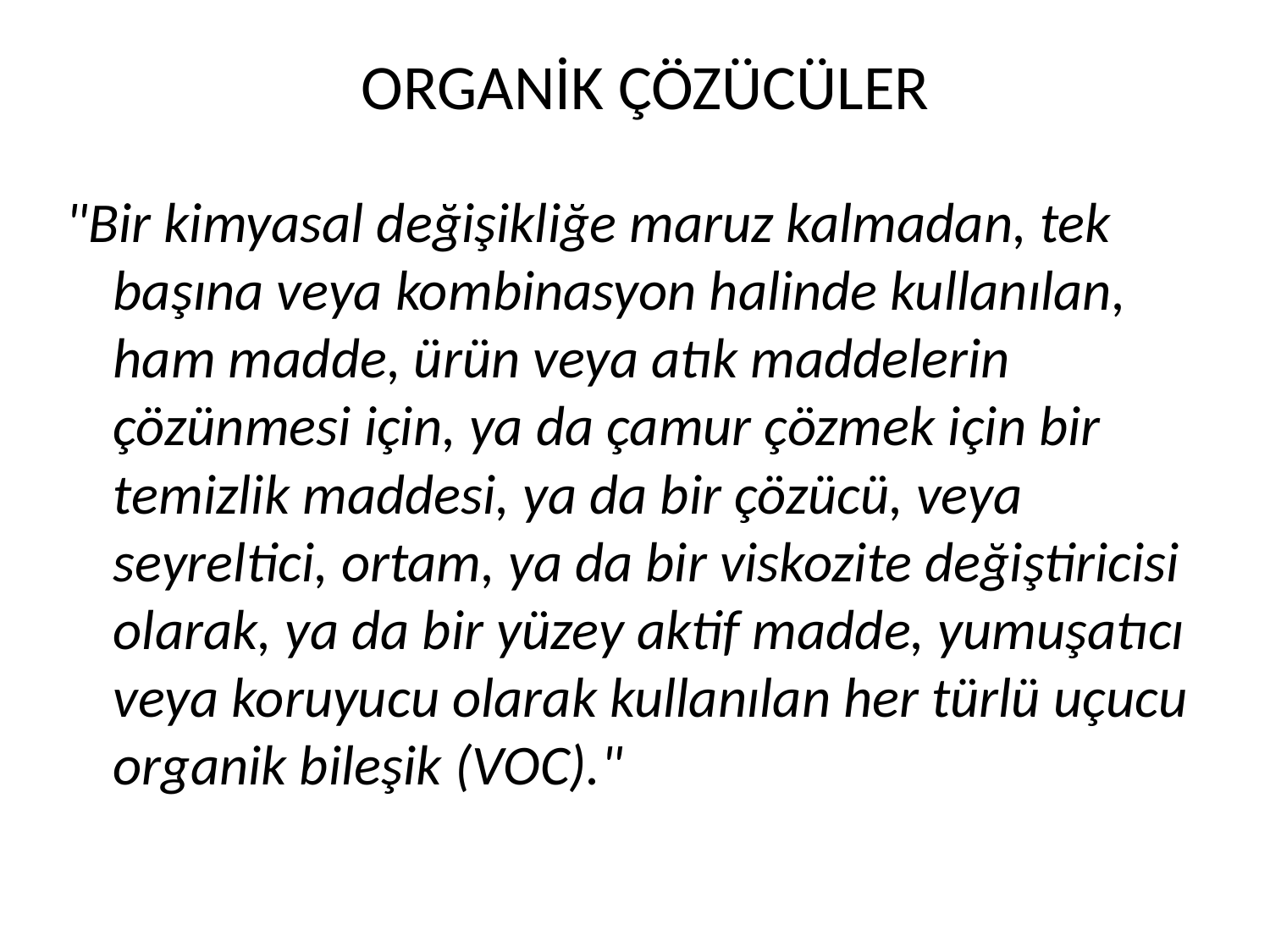

# ORGANİK ÇÖZÜCÜLER
"Bir kimyasal değişikliğe maruz kalmadan, tek başına veya kombinasyon halinde kullanılan, ham madde, ürün veya atık maddelerin çözünmesi için, ya da çamur çözmek için bir temizlik maddesi, ya da bir çözücü, veya seyreltici, ortam, ya da bir viskozite değiştiricisi olarak, ya da bir yüzey aktif madde, yumuşatıcı veya koruyucu olarak kullanılan her türlü uçucu organik bileşik (VOC)."